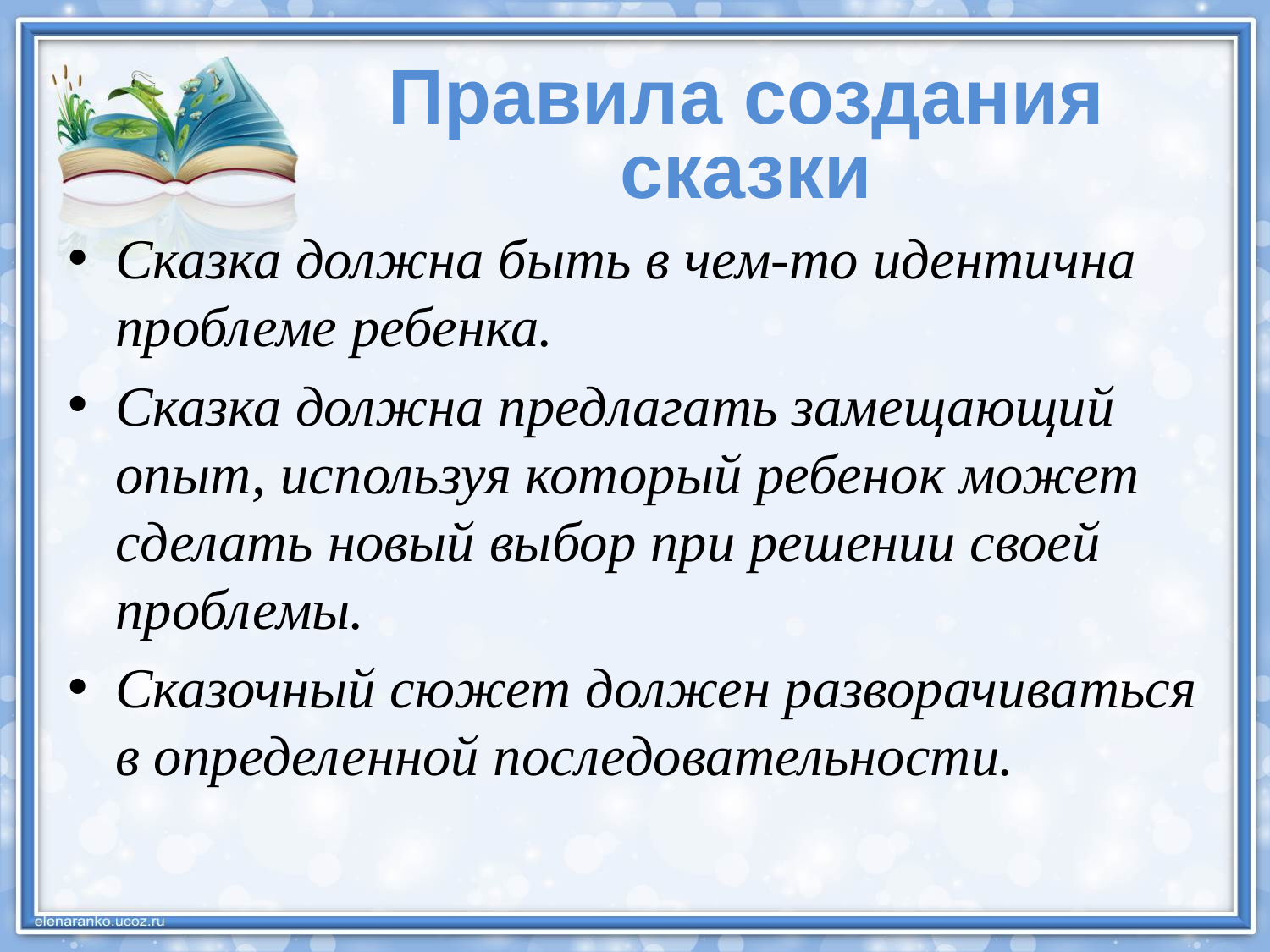

# Правила создания сказки
Сказка должна быть в чем-то идентична проблеме ребенка.
Сказка должна предлагать замещающий опыт, используя который ребенок может сделать новый выбор при решении своей проблемы.
Сказочный сюжет должен разворачиваться в определенной последовательности.